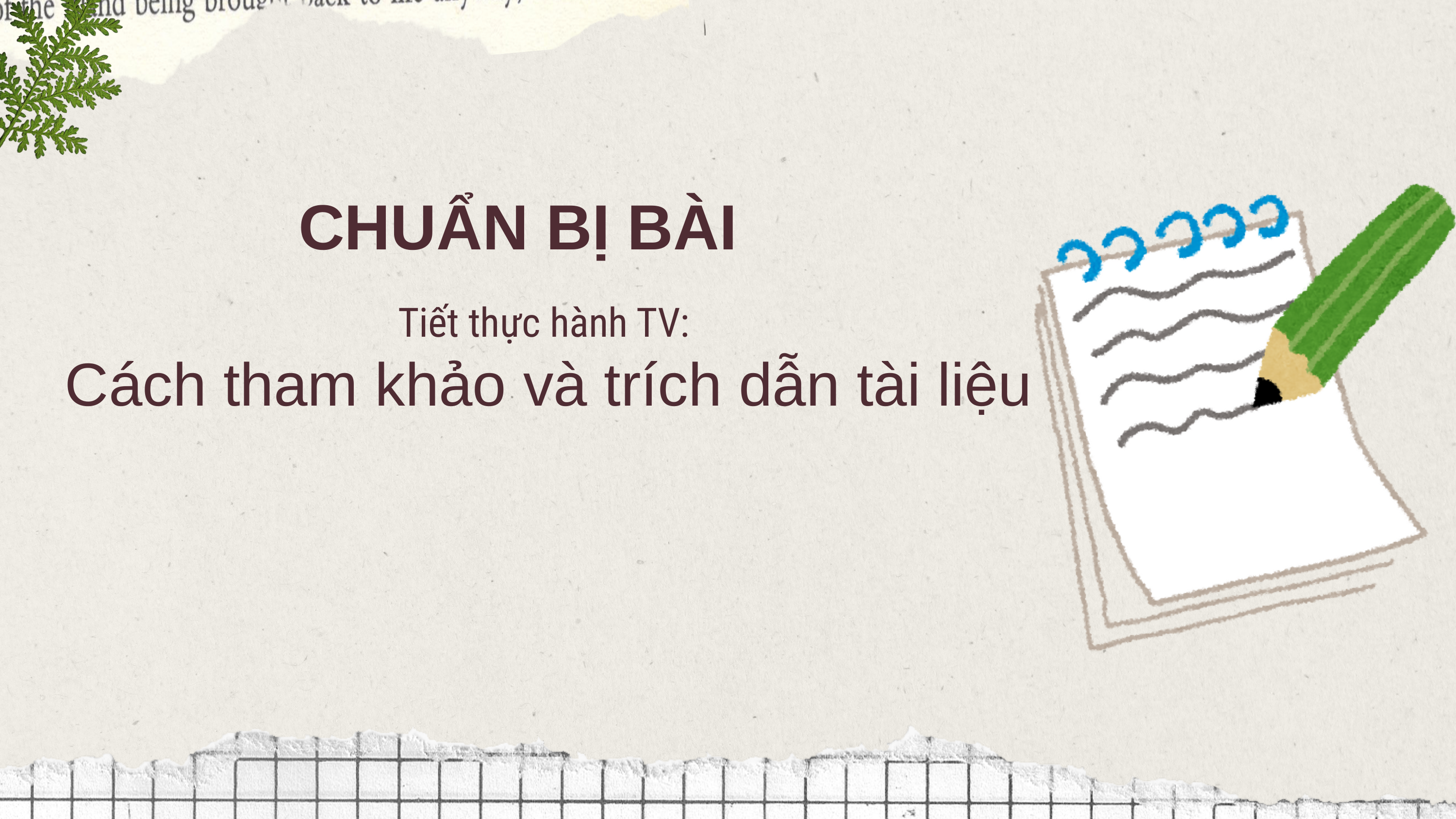

CHUẨN BỊ BÀI

Tiết thực hành TV:
Cách tham khảo và trích dẫn tài liệu